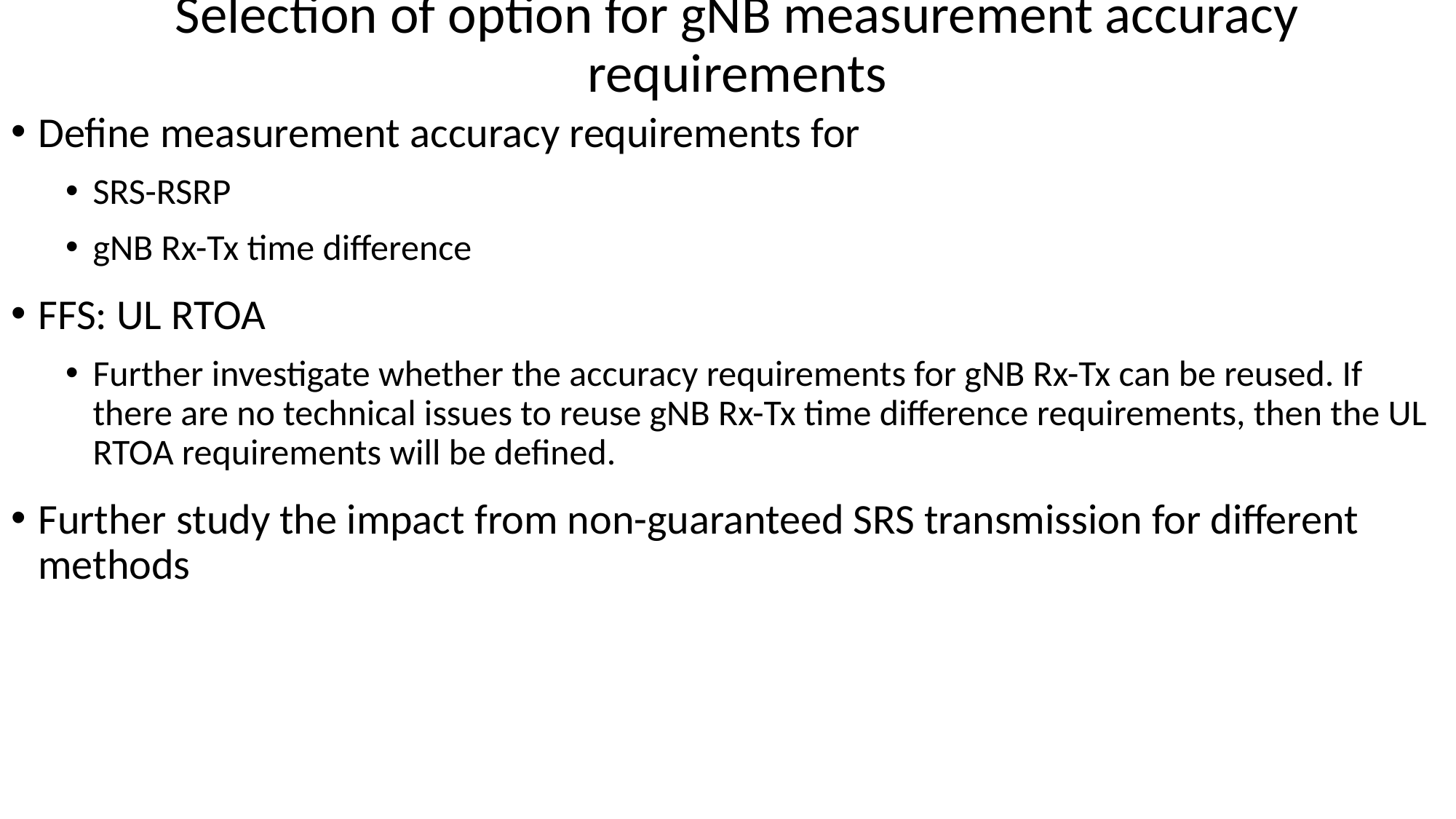

# Selection of option for gNB measurement accuracy requirements
Define measurement accuracy requirements for
SRS-RSRP
gNB Rx-Tx time difference
FFS: UL RTOA
Further investigate whether the accuracy requirements for gNB Rx-Tx can be reused. If there are no technical issues to reuse gNB Rx-Tx time difference requirements, then the UL RTOA requirements will be defined.
Further study the impact from non-guaranteed SRS transmission for different methods